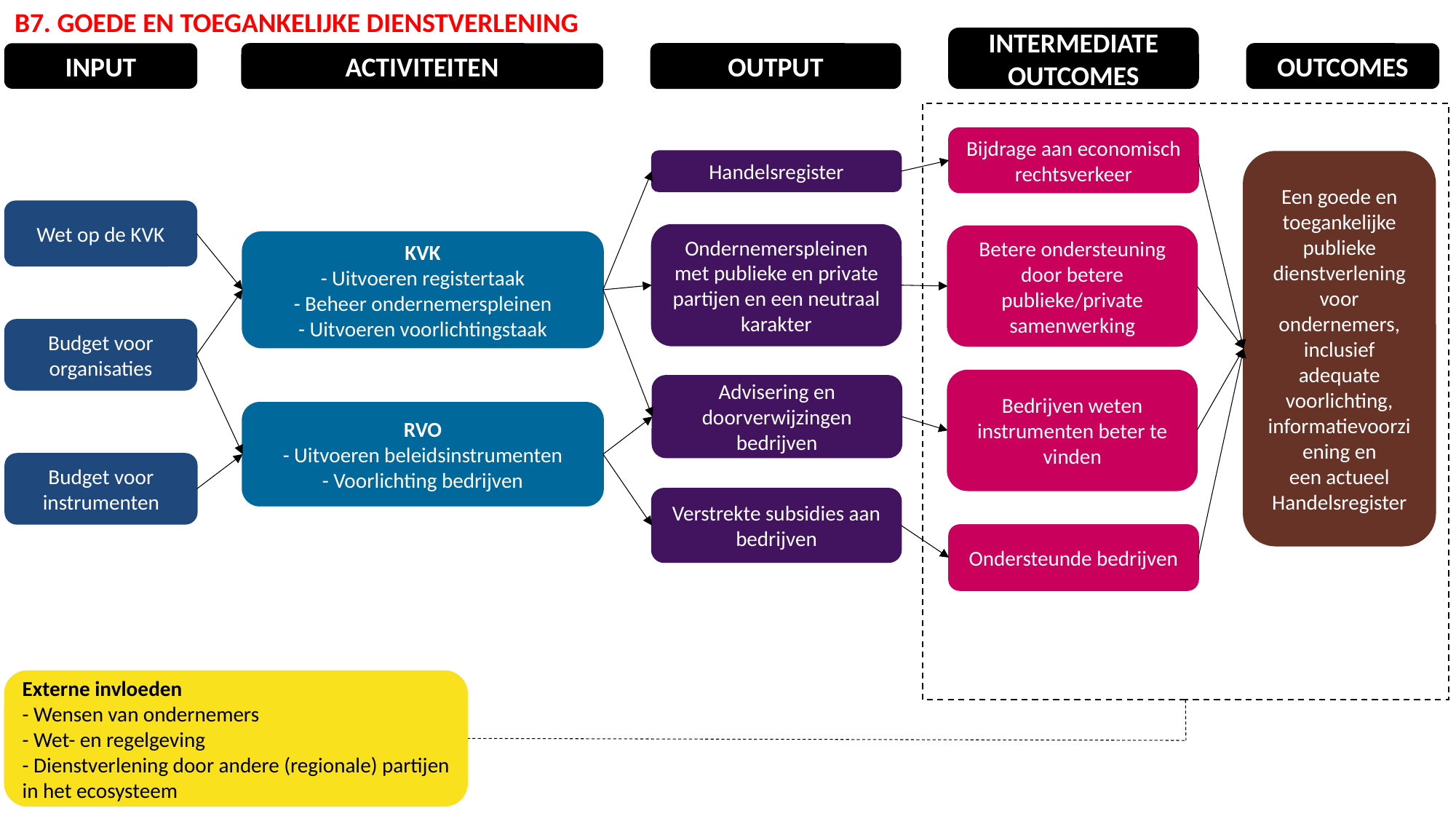

B7. GOEDE EN TOEGANKELIJKE DIENSTVERLENING
INTERMEDIATE OUTCOMES
INPUT
ACTIVITEITEN
OUTPUT
OUTCOMES

Bijdrage aan economisch rechtsverkeer
Handelsregister
Een goede en toegankelijke publieke
dienstverlening voor ondernemers, inclusief
adequate voorlichting, informatievoorziening en
een actueel Handelsregister
Wet op de KVK
Ondernemerspleinen met publieke en private partijen en een neutraal karakter
Betere ondersteuning door betere publieke/private samenwerking
KVK
- Uitvoeren registertaak
- Beheer ondernemerspleinen
- Uitvoeren voorlichtingstaak
Budget voor organisaties
Bedrijven weten instrumenten beter te vinden
Advisering en doorverwijzingen bedrijven
RVO
- Uitvoeren beleidsinstrumenten
- Voorlichting bedrijven
Budget voor instrumenten
Verstrekte subsidies aan bedrijven
Ondersteunde bedrijven
Externe invloeden
- Wensen van ondernemers
- Wet- en regelgeving
- Dienstverlening door andere (regionale) partijen in het ecosysteem
Externe invloeden
- Conjunctuur
- Vestigings- en investeringsklimaat buitenland
- Politiek klimaat
- Beleid rest EZK, FIN, SZW